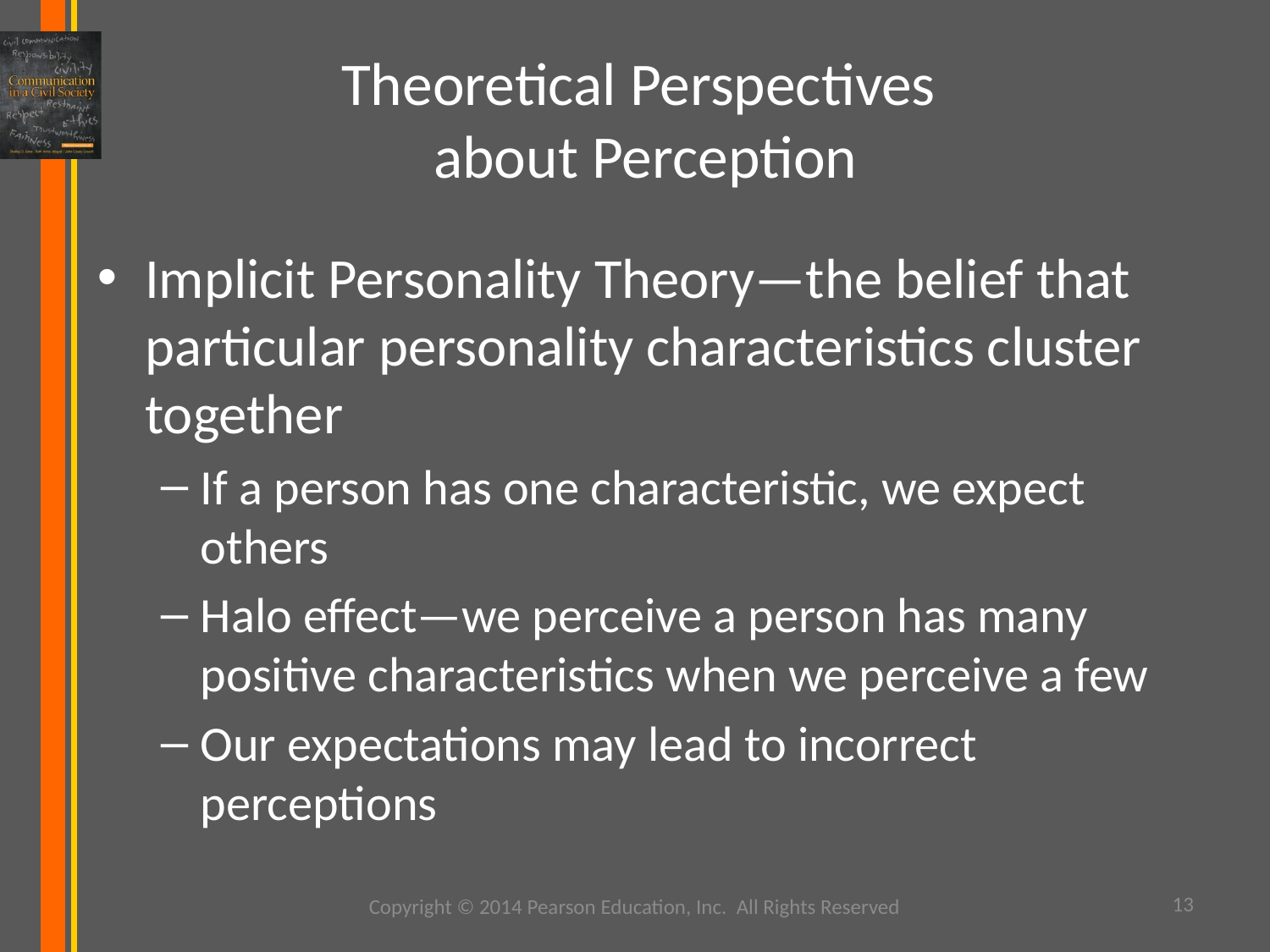

# Theoretical Perspectives about Perception
Implicit Personality Theory—the belief that particular personality characteristics cluster together
If a person has one characteristic, we expect others
Halo effect—we perceive a person has many positive characteristics when we perceive a few
Our expectations may lead to incorrect perceptions
Copyright © 2014 Pearson Education, Inc.  All Rights Reserved
13